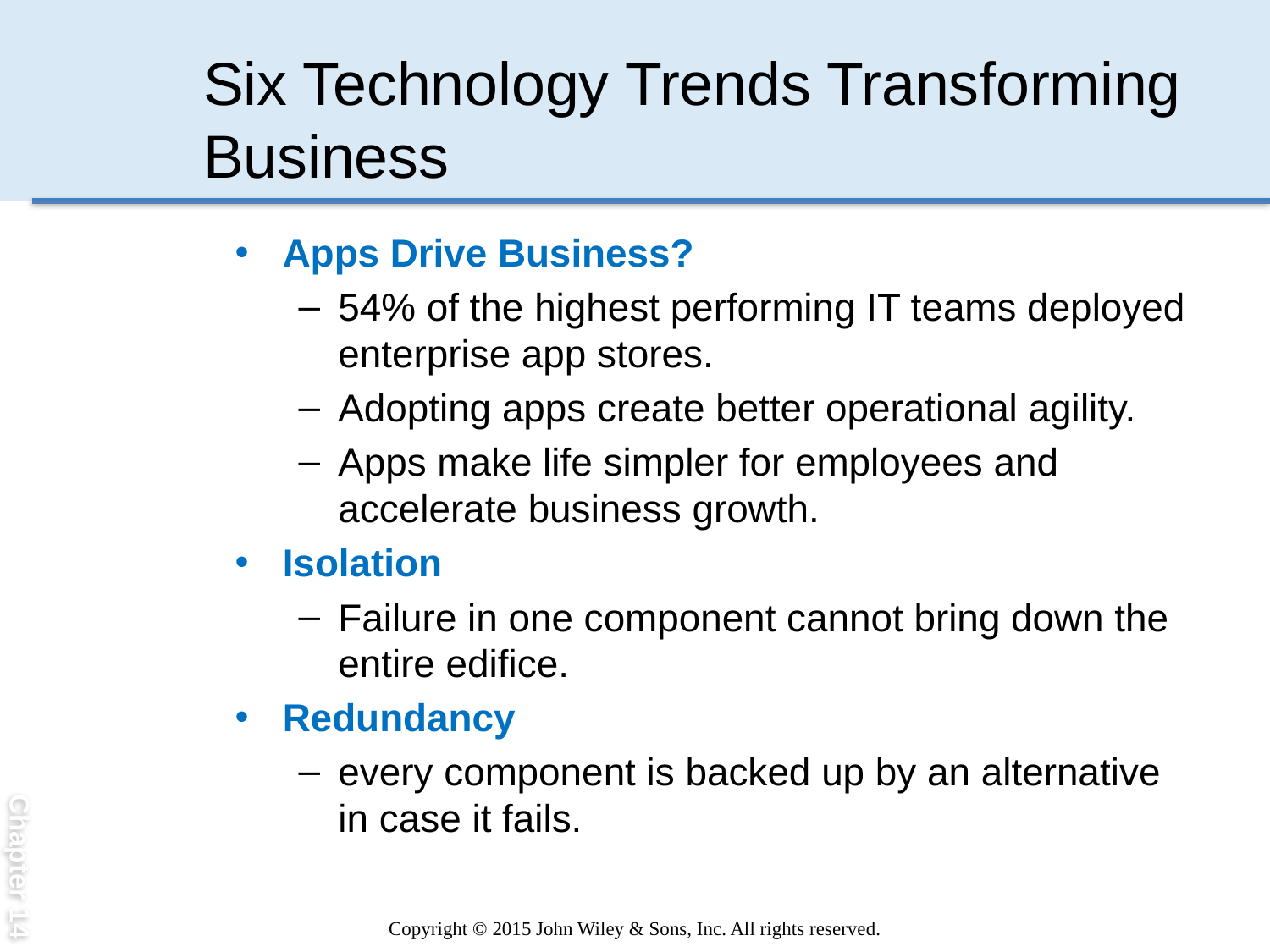

Chapter 14
# Six Technology Trends Transforming Business
Apps Drive Business?
54% of the highest performing IT teams deployed enterprise app stores.
Adopting apps create better operational agility.
Apps make life simpler for employees and accelerate business growth.
Isolation
Failure in one component cannot bring down the entire edifice.
Redundancy
every component is backed up by an alternative in case it fails.